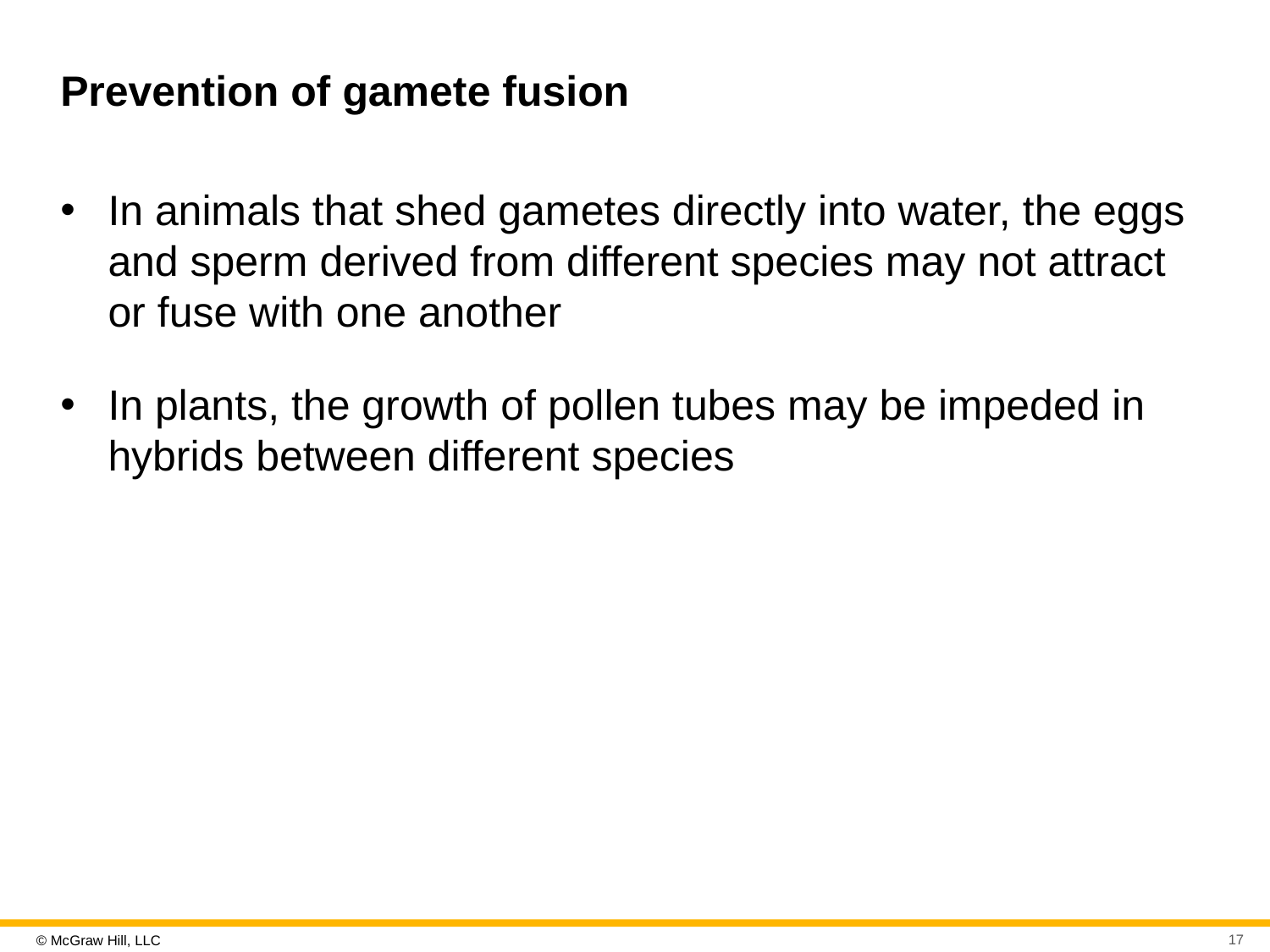

# Prevention of gamete fusion
In animals that shed gametes directly into water, the eggs and sperm derived from different species may not attract or fuse with one another
In plants, the growth of pollen tubes may be impeded in hybrids between different species
17